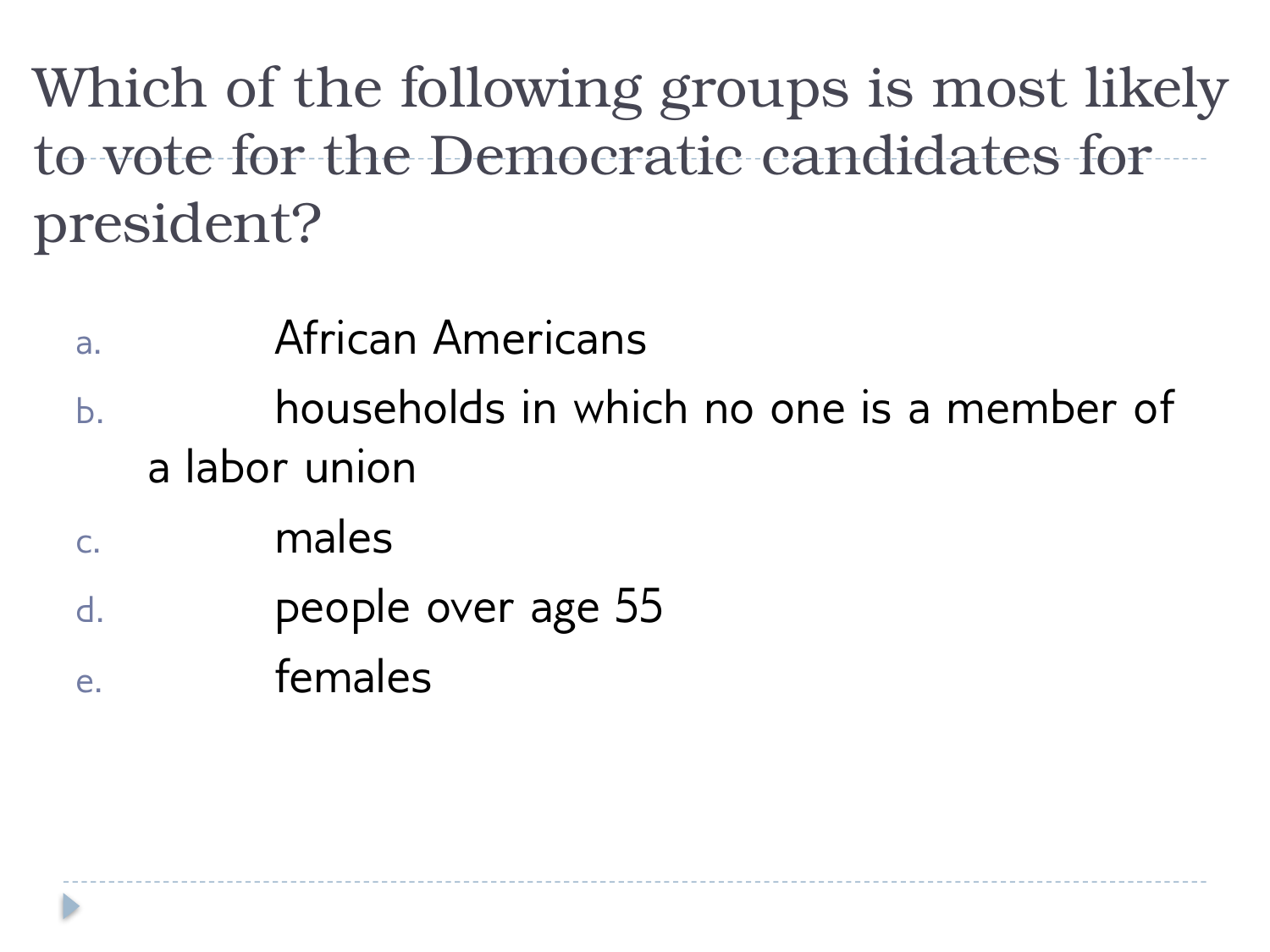

# Which of the following groups is most likely to vote for the Democratic candidates for president?
	African Americans
	households in which no one is a member of a labor union
	males
	people over age 55
	females